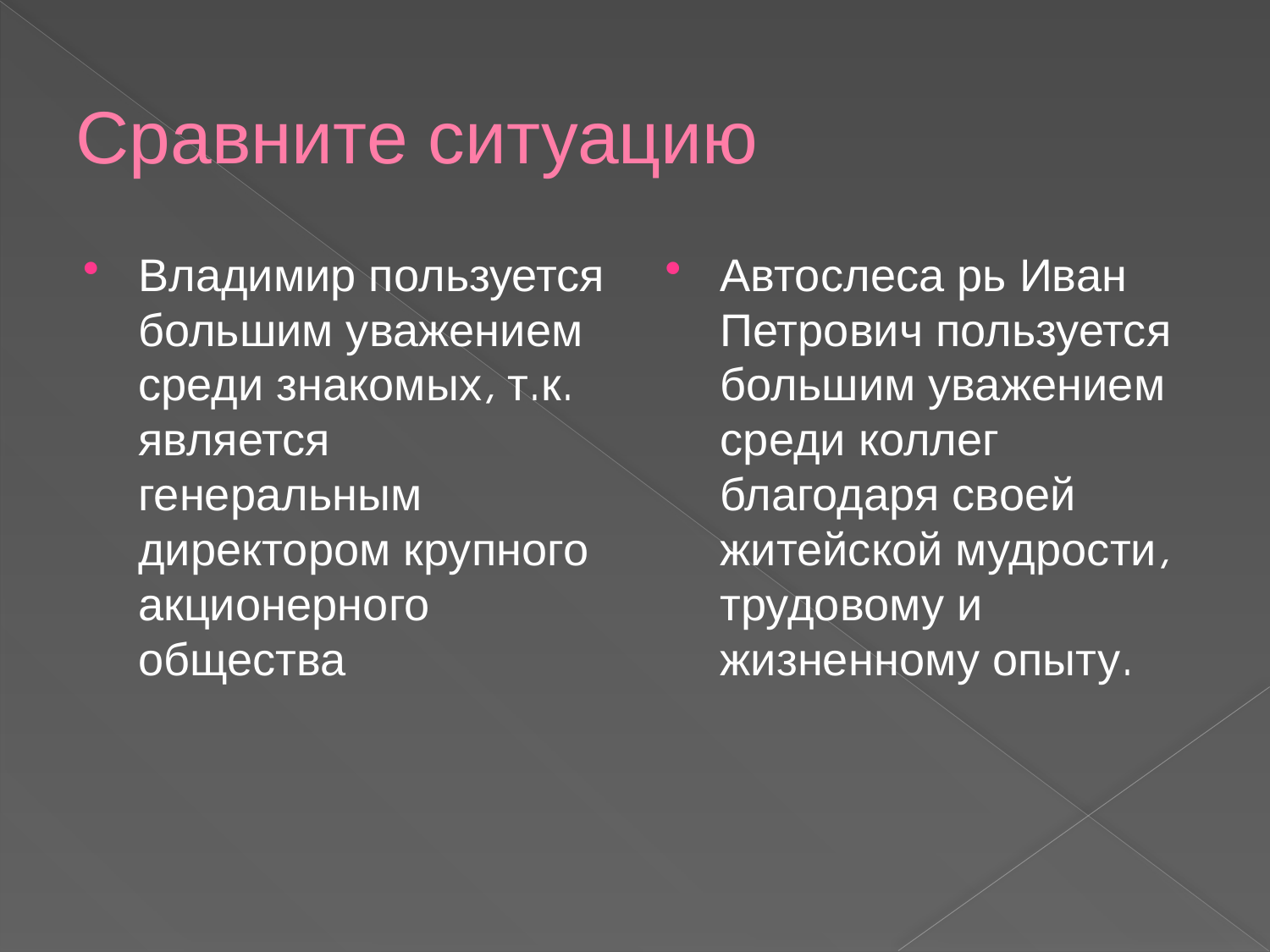

# Сравните ситуацию
Владимир пользуется большим уважением среди знакомых, т.к. является генеральным директором крупного  акционерного общества
Автослеса рь Иван Петрович пользуется большим уважением среди коллег благодаря своей житейской мудрости, трудовому и жизненному опыту.